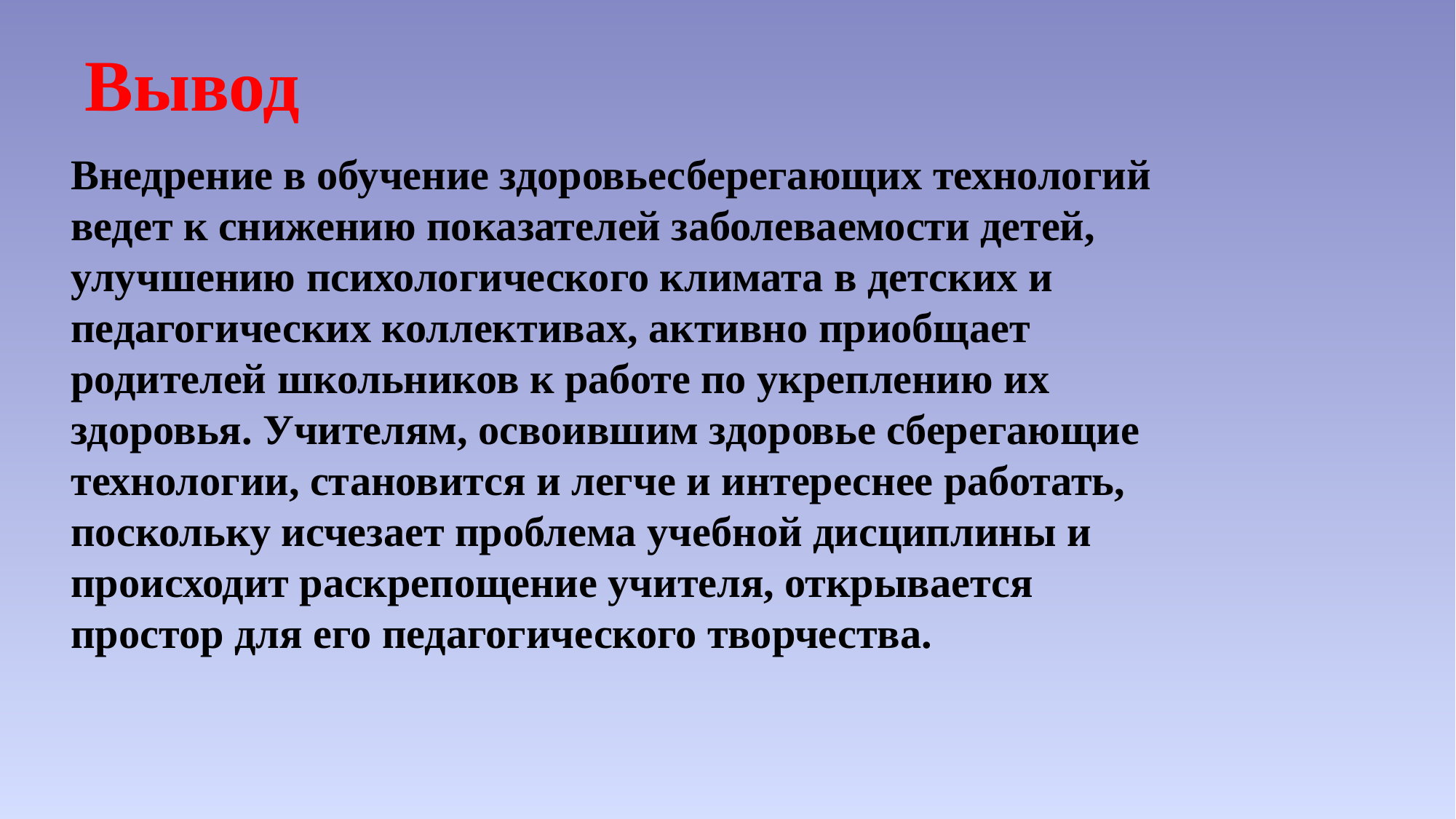

Вывод
Внедрение в обучение здоровьесберегающих технологий ведет к снижению показателей заболеваемости детей, улучшению психологического климата в детских и педагогических коллективах, активно приобщает родителей школьников к работе по укреплению их здоровья. Учителям, освоившим здоровье сберегающие технологии, становится и легче и интереснее работать, поскольку исчезает проблема учебной дисциплины и происходит раскрепощение учителя, открывается простор для его педагогического творчества.